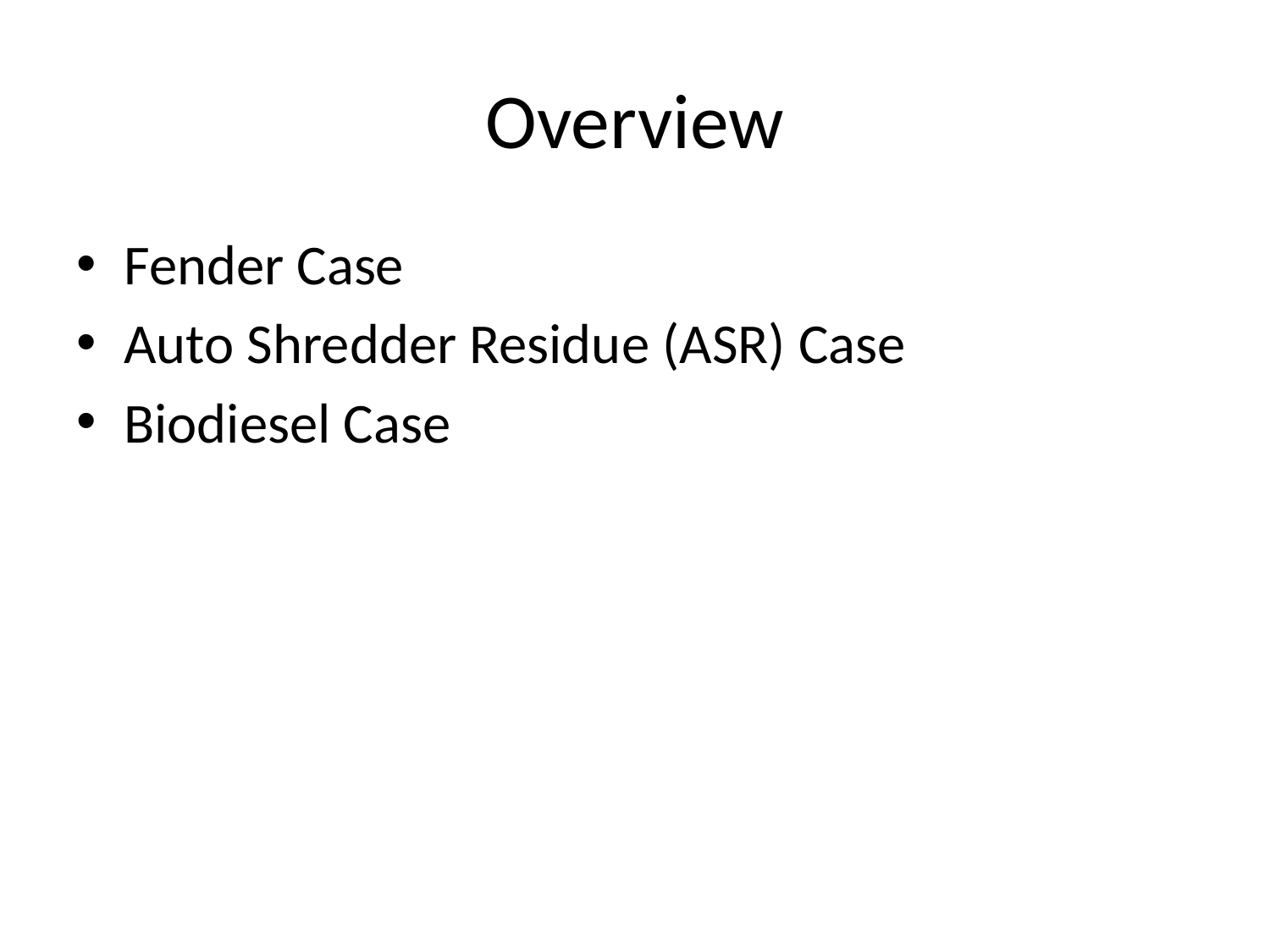

# Overview
Fender Case
Auto Shredder Residue (ASR) Case
Biodiesel Case